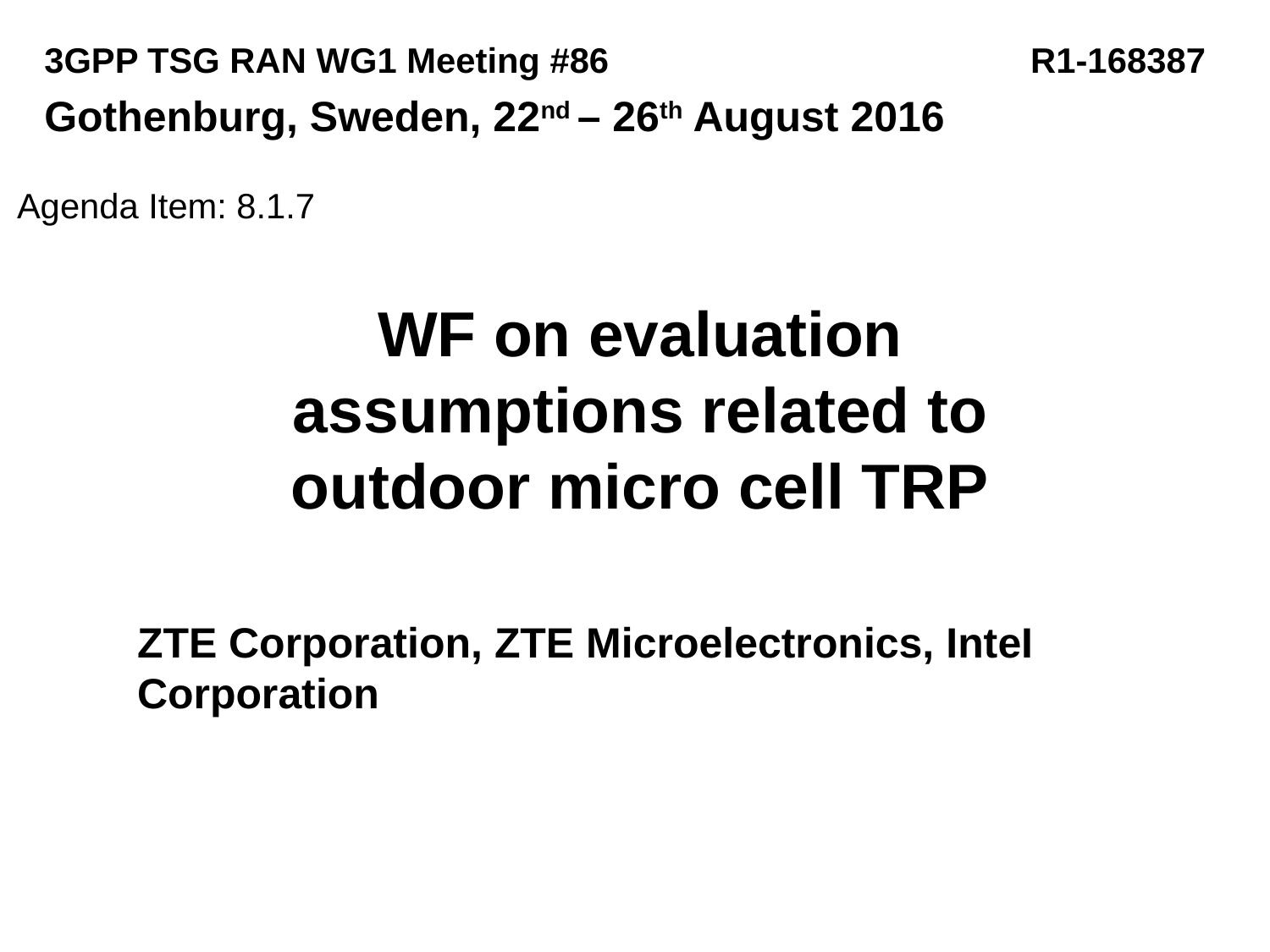

3GPP TSG RAN WG1 Meeting #86            		          R1-168387
Gothenburg, Sweden, 22nd – 26th August 2016

Agenda Item: 8.1.7
# WF on evaluation assumptions related to outdoor micro cell TRP
ZTE Corporation, ZTE Microelectronics, InteI Corporation